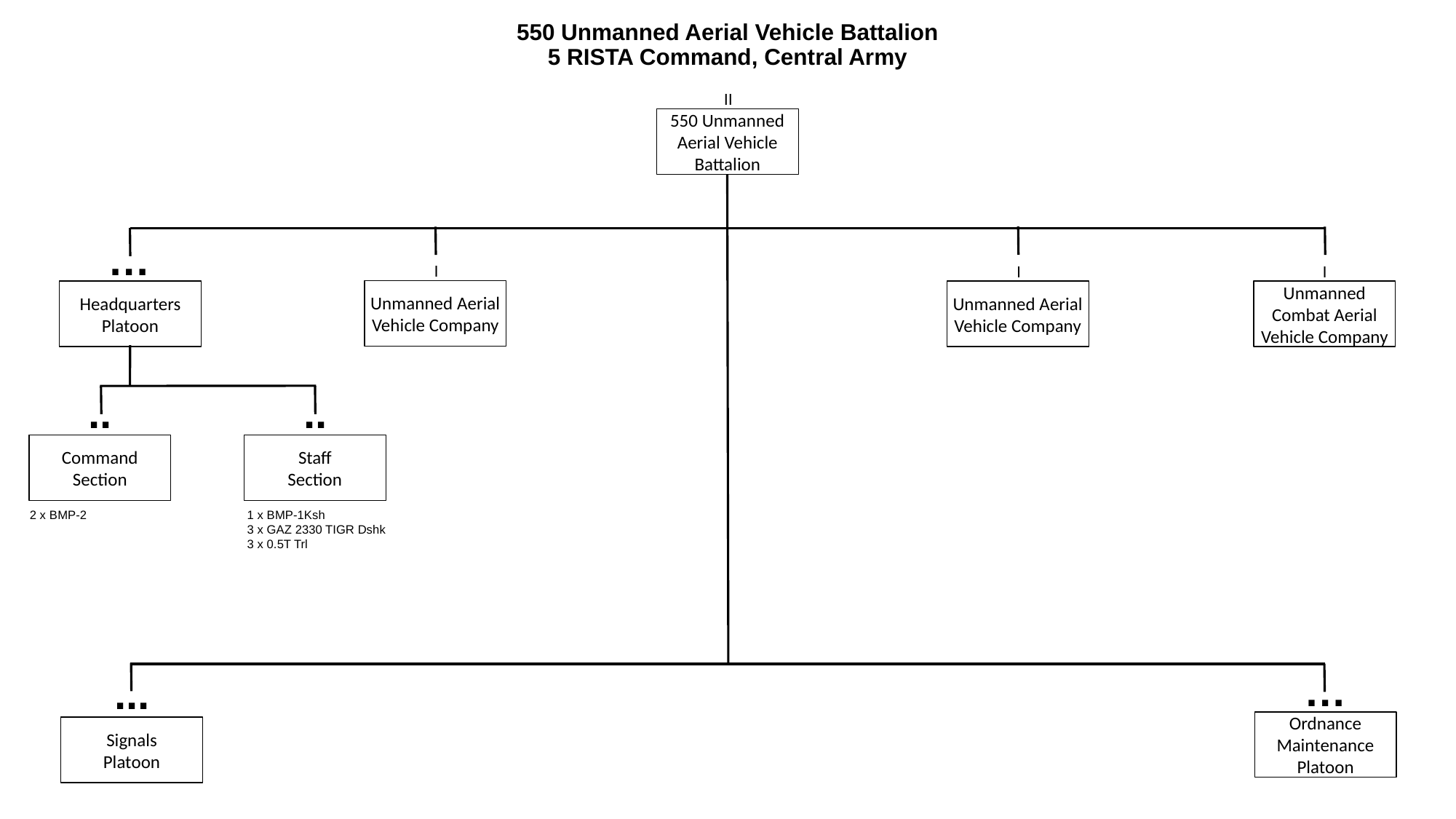

# 550 Unmanned Aerial Vehicle Battalion 5 RISTA Command, Central Army
II
550 Unmanned Aerial Vehicle Battalion
…
I
I
I
Unmanned Aerial Vehicle Company
Headquarters
Platoon
Unmanned Aerial Vehicle Company
Unmanned Combat Aerial Vehicle Company
..
..
Command
Section
Staff
Section
2 x BMP-2
1 x BMP-1Ksh
3 x GAZ 2330 TIGR Dshk
3 x 0.5T Trl
…
...
Ordnance Maintenance
Platoon
Signals
Platoon